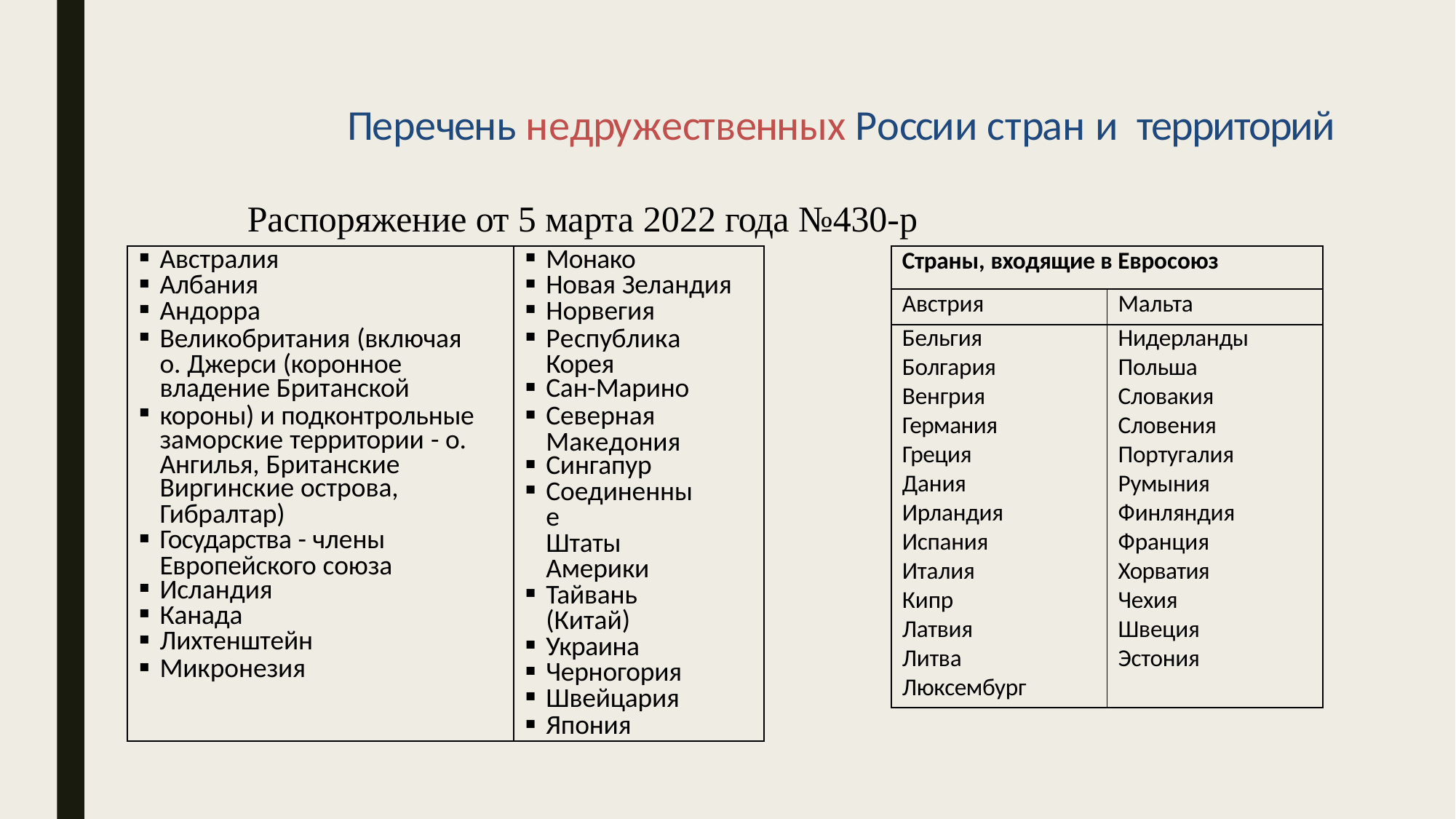

# Перечень недружественных России стран и  территорий
Распоряжение от 5 марта 2022 года №430-р
| Австралия Албания Андорра Великобритания (включая о. Джерси (коронное владение Британской короны) и подконтрольные заморские территории - о. Ангилья, Британские Виргинские острова, Гибралтар) Государства - члены Европейского союза Исландия Канада Лихтенштейн Микронезия | Монако Новая Зеландия Норвегия Республика Корея Сан-Марино Северная Македония Сингапур Соединенные Штаты Америки Тайвань (Китай) Украина Черногория Швейцария Япония |
| --- | --- |
| Страны, входящие в Евросоюз |  |
| --- | --- |
| Австрия | Мальта |
| Бельгия | Нидерланды |
| Болгария | Польша |
| Венгрия | Словакия |
| Германия | Словения |
| Греция | Португалия |
| Дания | Румыния |
| Ирландия | Финляндия |
| Испания | Франция |
| Италия | Хорватия |
| Кипр | Чехия |
| Латвия | Швеция |
| Литва | Эстония |
| Люксембург |  |